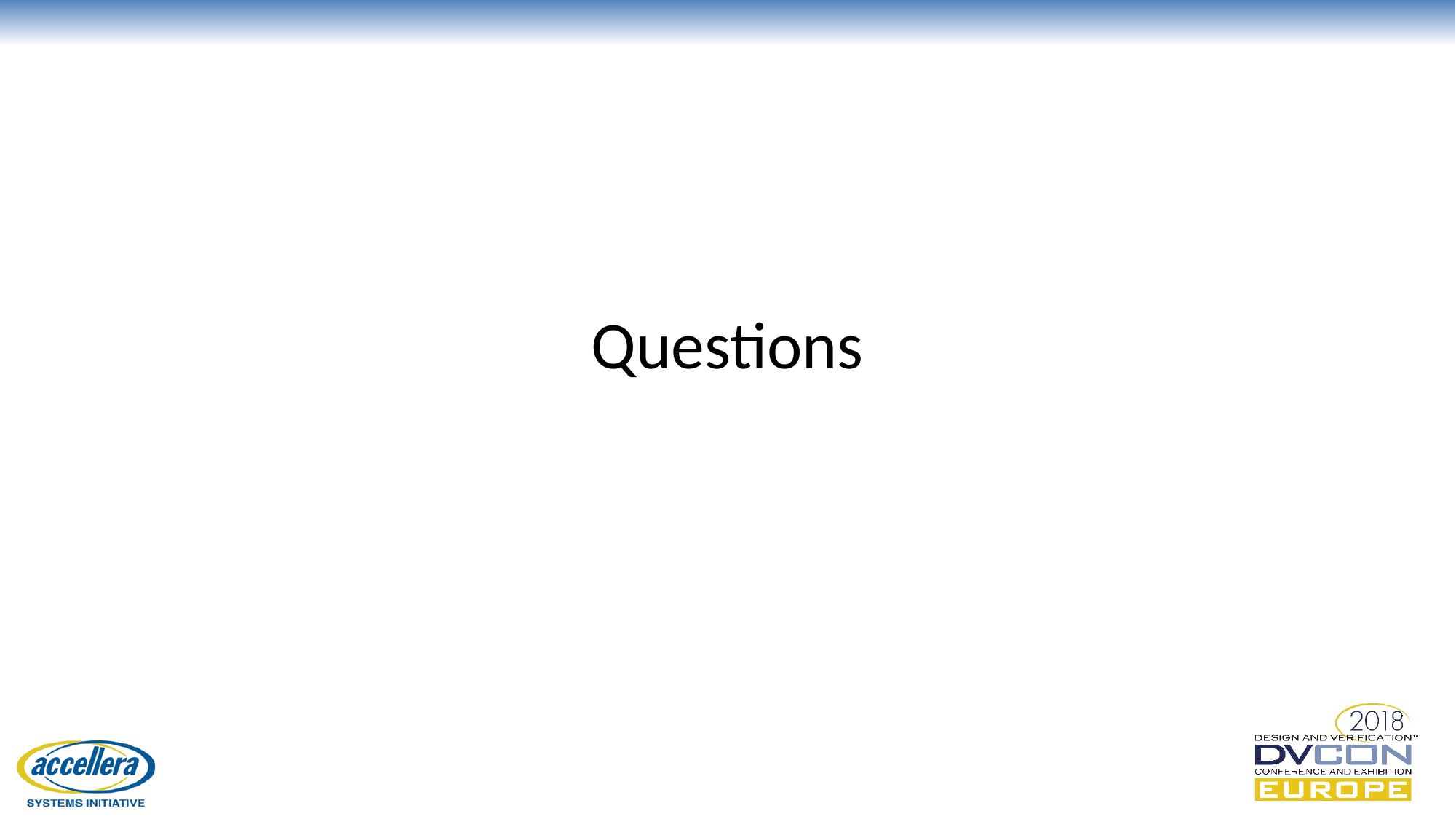

# Questions
© Accellera Systems Initiative
17